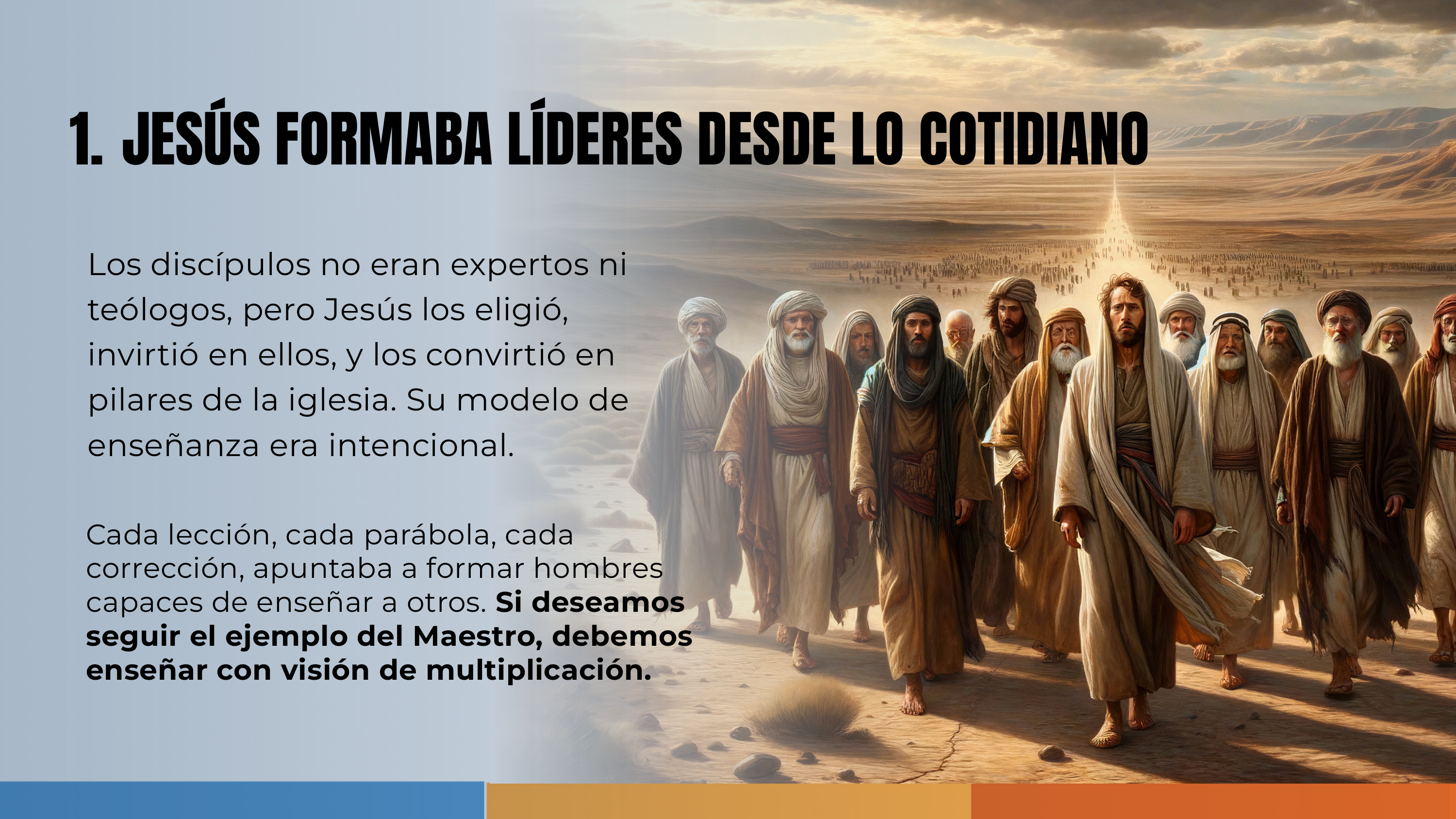

JESÚS FORMABA LÍDERES DESDE LO COTIDIANO
Los discípulos no eran expertos ni teólogos, pero Jesús los eligió, invirtió en ellos, y los convirtió en pilares de la iglesia. Su modelo de enseñanza era intencional.
Cada lección, cada parábola, cada corrección, apuntaba a formar hombres capaces de enseñar a otros. Si deseamos seguir el ejemplo del Maestro, debemos enseñar con visión de multiplicación.